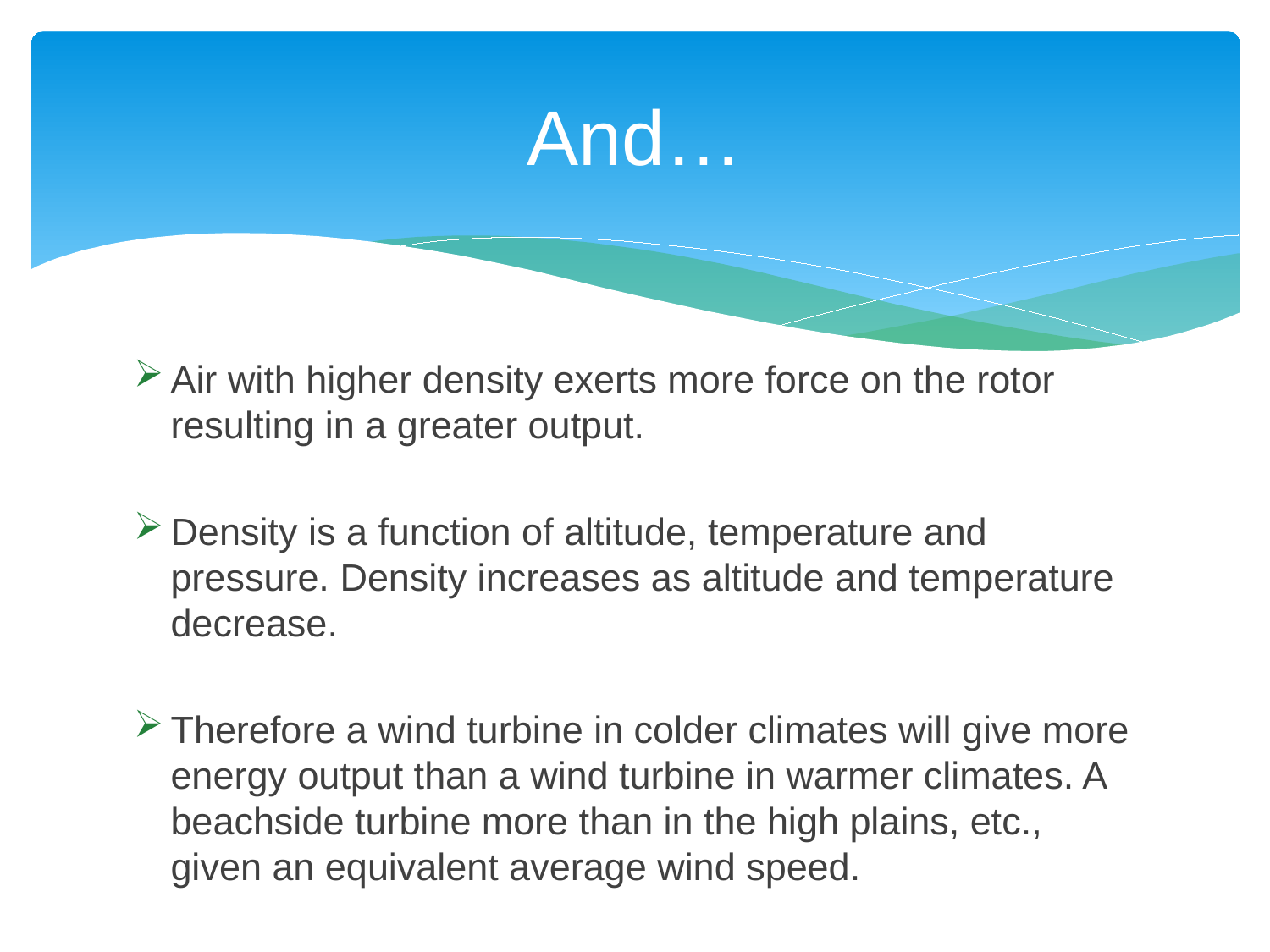

# And…
Air with higher density exerts more force on the rotor resulting in a greater output.

Density is a function of altitude, temperature and pressure. Density increases as altitude and temperature decrease.

Therefore a wind turbine in colder climates will give more energy output than a wind turbine in warmer climates. A beachside turbine more than in the high plains, etc., given an equivalent average wind speed.